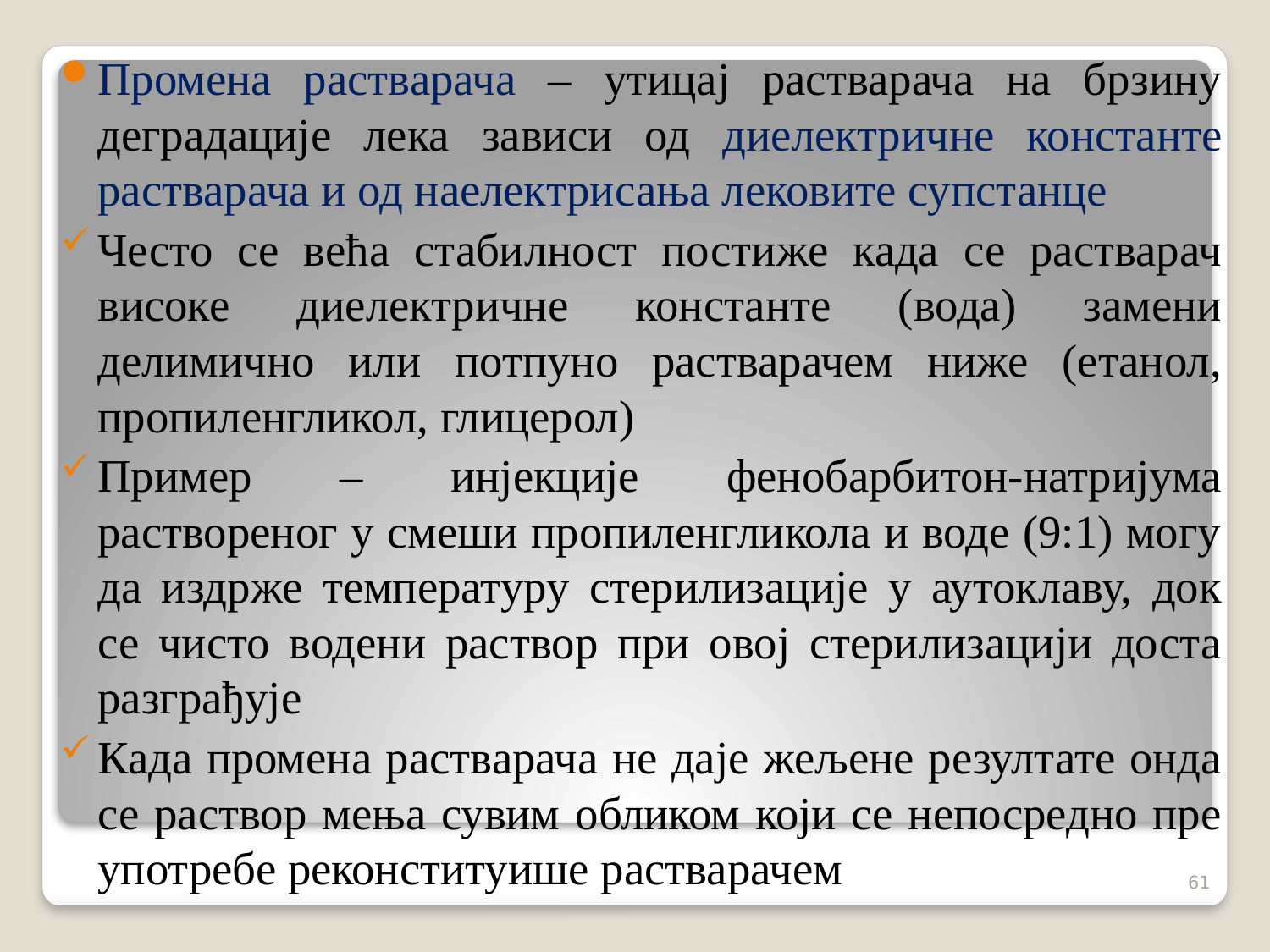

Промена растварача – утицај растварача на брзину деградације лека зависи од диелектричне константе растварача и од наелектрисања лековите супстанце
Често се већа стабилност постиже када се растварач високе диелектричне константе (вода) замени делимично или потпуно растварачем ниже (етанол, пропиленгликол, глицерол)
Пример – инјекције фенобарбитон-натријума раствореног у смеши пропиленгликола и воде (9:1) могу да издрже температуру стерилизације у аутоклаву, док се чисто водени раствор при овој стерилизацији доста разграђује
Када промена растварача не даје жељене резултате онда се раствор мења сувим обликом који се непосредно пре употребе реконституише растварачем
61